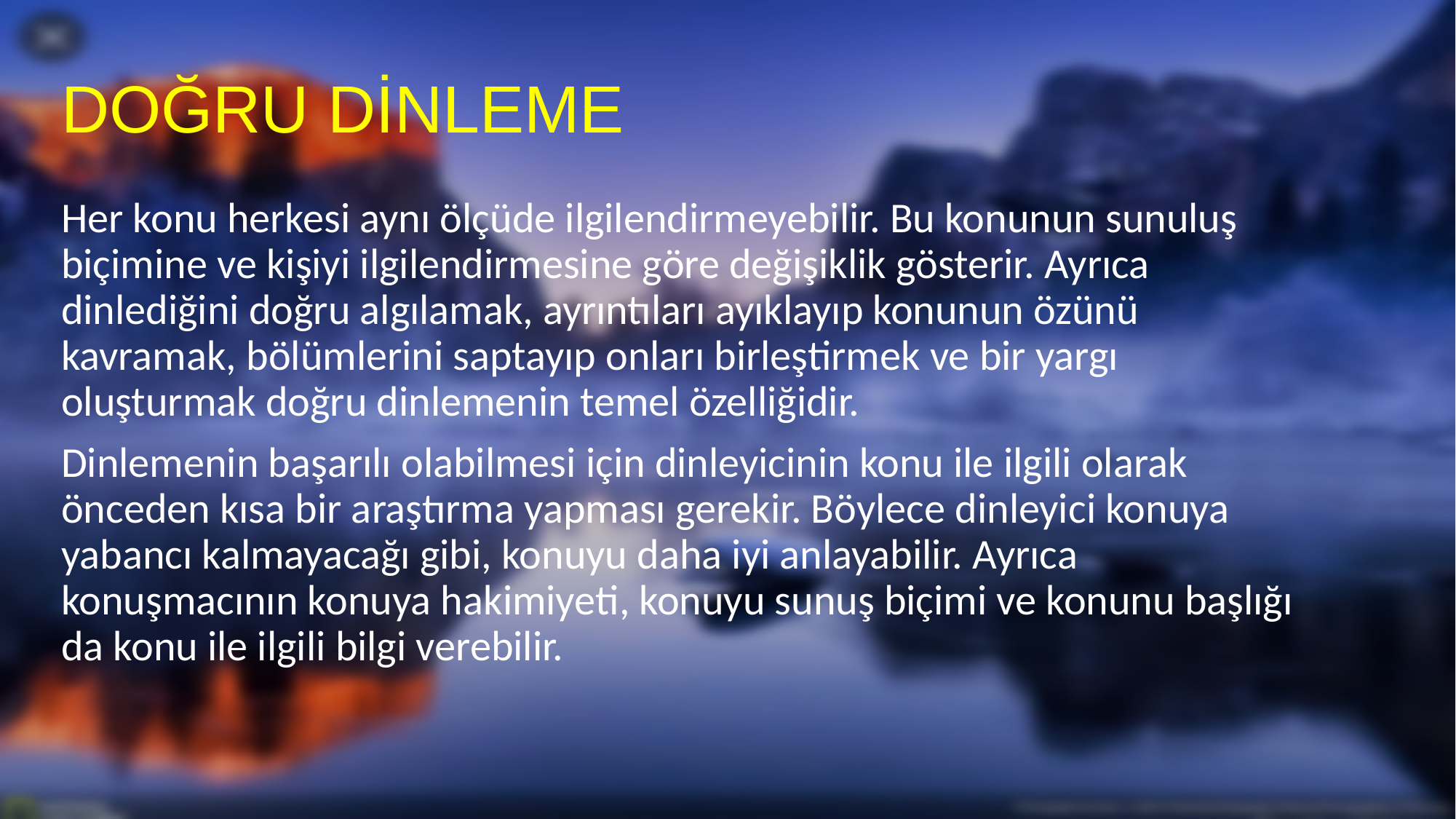

# DOĞRU DİNLEME
Her konu herkesi aynı ölçüde ilgilendirmeyebilir. Bu konunun sunuluş biçimine ve kişiyi ilgilendirmesine göre değişiklik gösterir. Ayrıca dinlediğini doğru algılamak, ayrıntıları ayıklayıp konunun özünü kavramak, bölümlerini saptayıp onları birleştirmek ve bir yargı oluşturmak doğru dinlemenin temel özelliğidir.
Dinlemenin başarılı olabilmesi için dinleyicinin konu ile ilgili olarak önceden kısa bir araştırma yapması gerekir. Böylece dinleyici konuya yabancı kalmayacağı gibi, konuyu daha iyi anlayabilir. Ayrıca konuşmacının konuya hakimiyeti, konuyu sunuş biçimi ve konunu başlığı da konu ile ilgili bilgi verebilir.